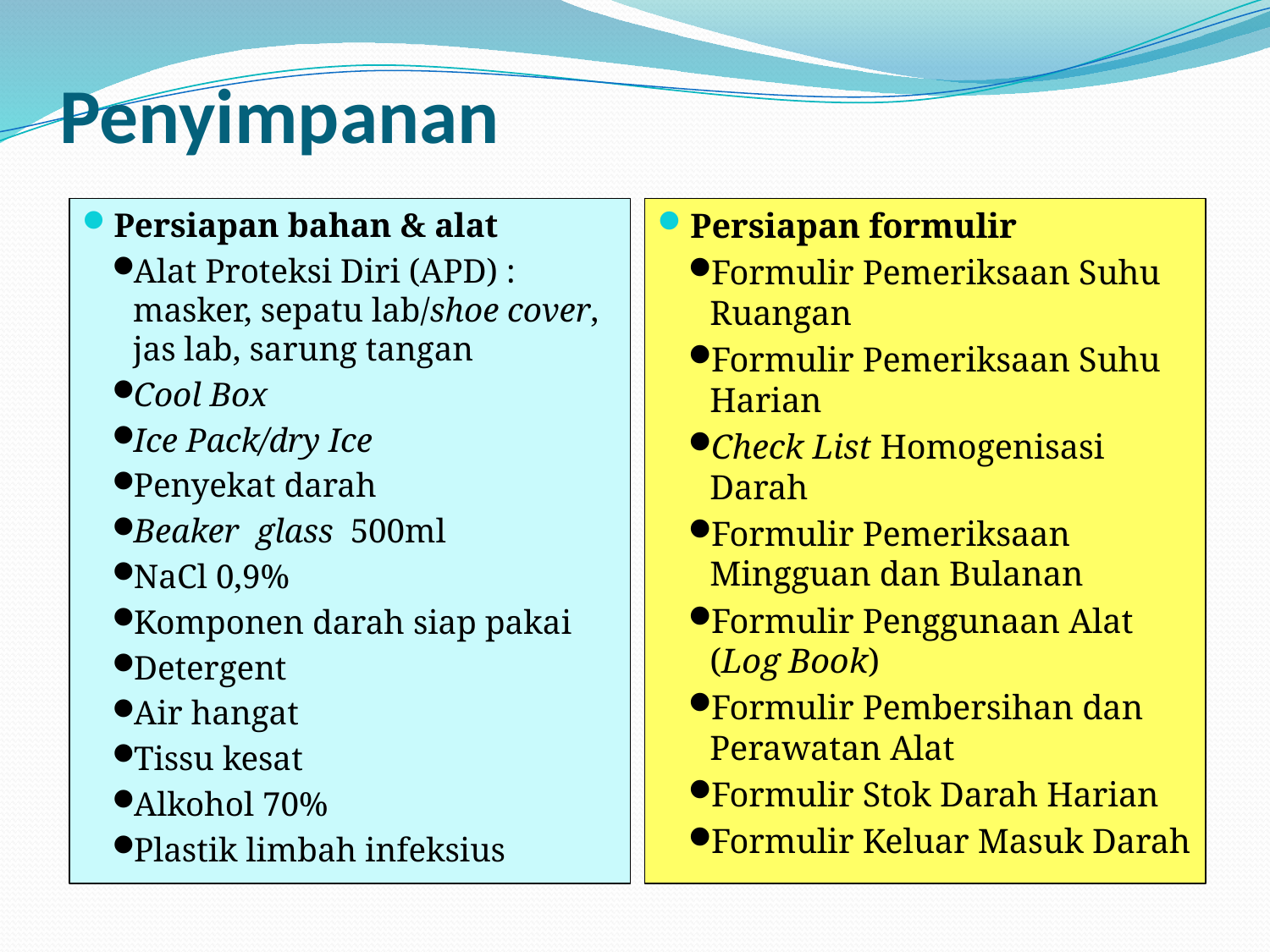

# Penyimpanan
Persiapan bahan & alat
Alat Proteksi Diri (APD) : masker, sepatu lab/shoe cover, jas lab, sarung tangan
Cool Box
Ice Pack/dry Ice
Penyekat darah
Beaker  glass  500ml
NaCl 0,9%
Komponen darah siap pakai
Detergent
Air hangat
Tissu kesat
Alkohol 70%
Plastik limbah infeksius

Persiapan formulir
Formulir Pemeriksaan Suhu Ruangan
Formulir Pemeriksaan Suhu Harian
Check List Homogenisasi Darah
Formulir Pemeriksaan Mingguan dan Bulanan
Formulir Penggunaan Alat (Log Book)
Formulir Pembersihan dan Perawatan Alat
Formulir Stok Darah Harian
Formulir Keluar Masuk Darah